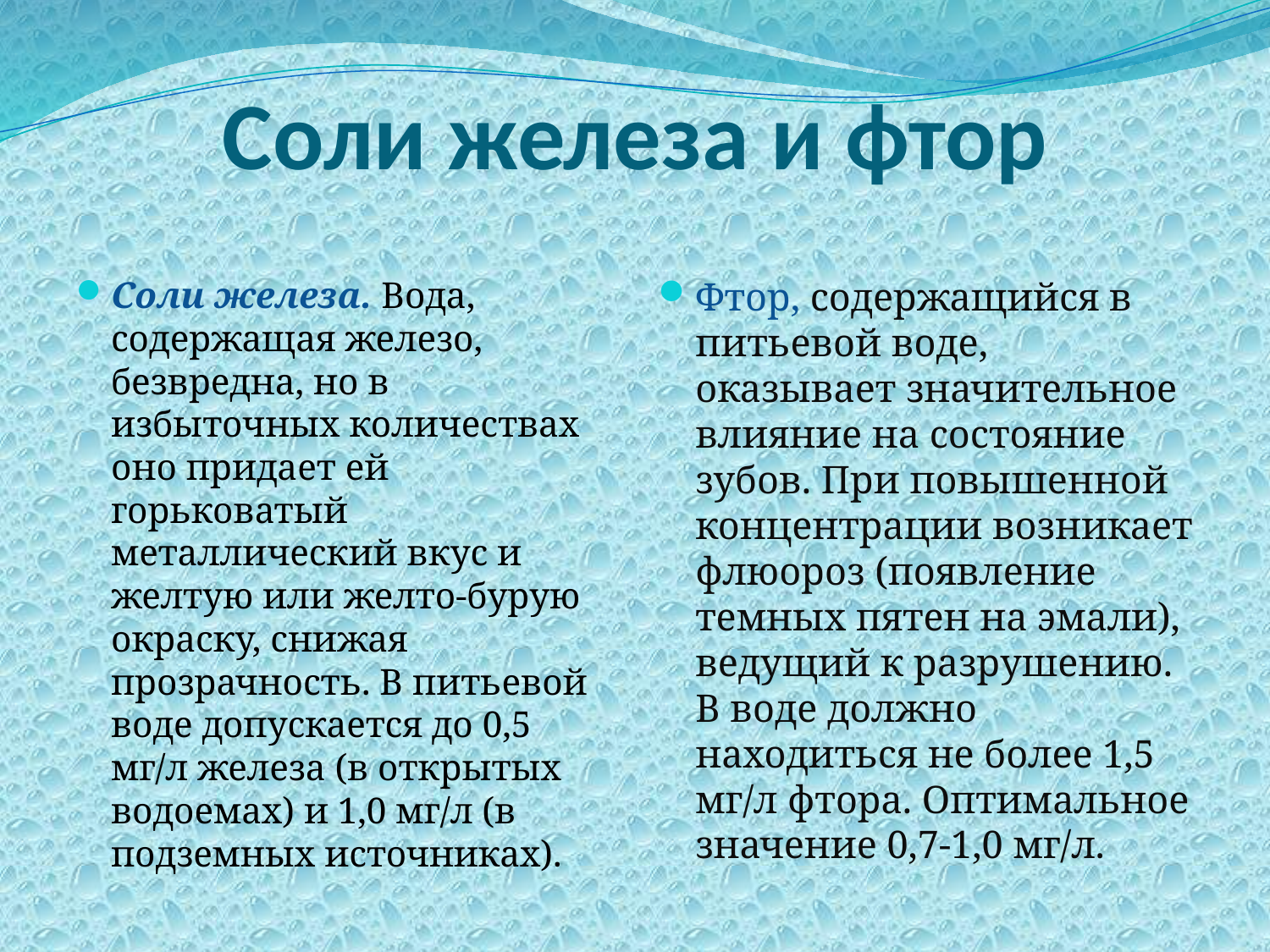

# Соли железа и фтор
Соли железа. Вода, содержащая железо, безвредна, но в избыточных количествах оно придает ей горьковатый металлический вкус и желтую или желто-бурую окраску, снижая прозрачность. В питьевой воде допускается до 0,5 мг/л железа (в открытых водоемах) и 1,0 мг/л (в подземных источниках).

Фтор, содержащийся в питьевой воде, оказывает значительное влияние на состояние зубов. При повышенной концентрации возникает флюороз (появление темных пятен на эмали), ведущий к разрушению. В воде должно находиться не более 1,5 мг/л фтора. Оптимальное значение 0,7-1,0 мг/л.